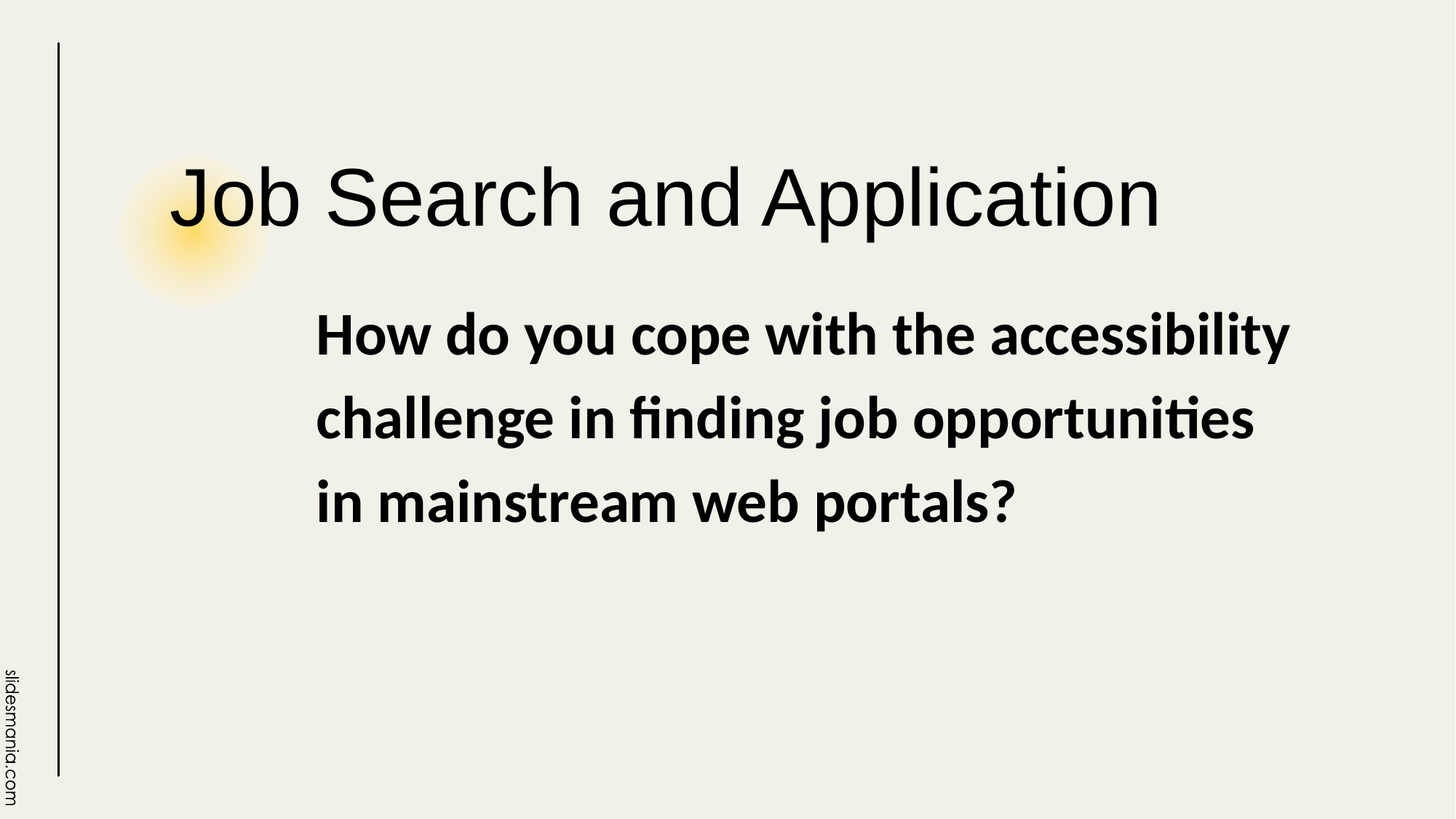

# Job Search and Application

How do you cope with the accessibility challenge in finding job opportunities in mainstream web portals?